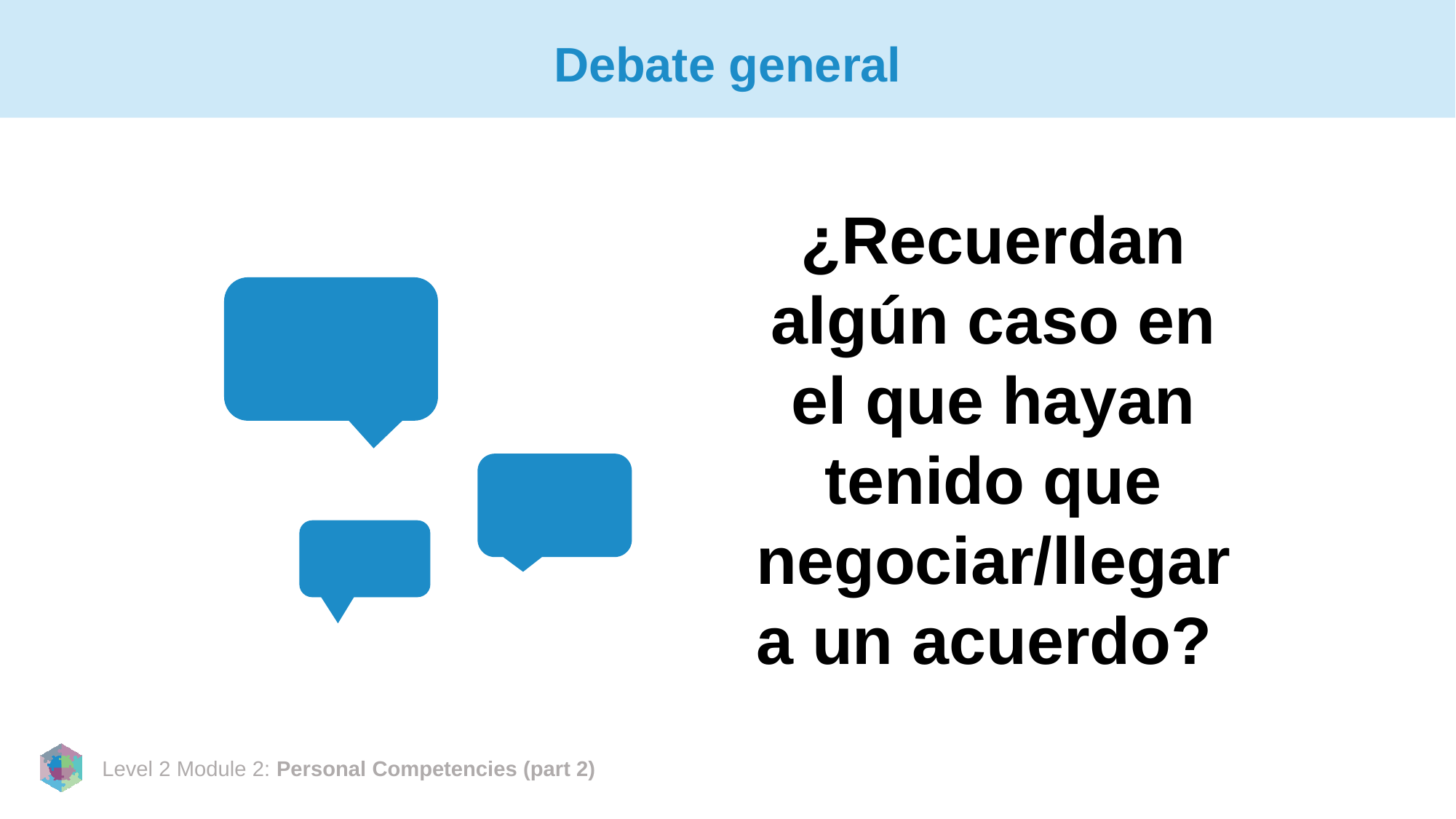

# Debate general
¿Recuerdan algún caso en el que hayan tenido que negociar/llegar a un acuerdo?